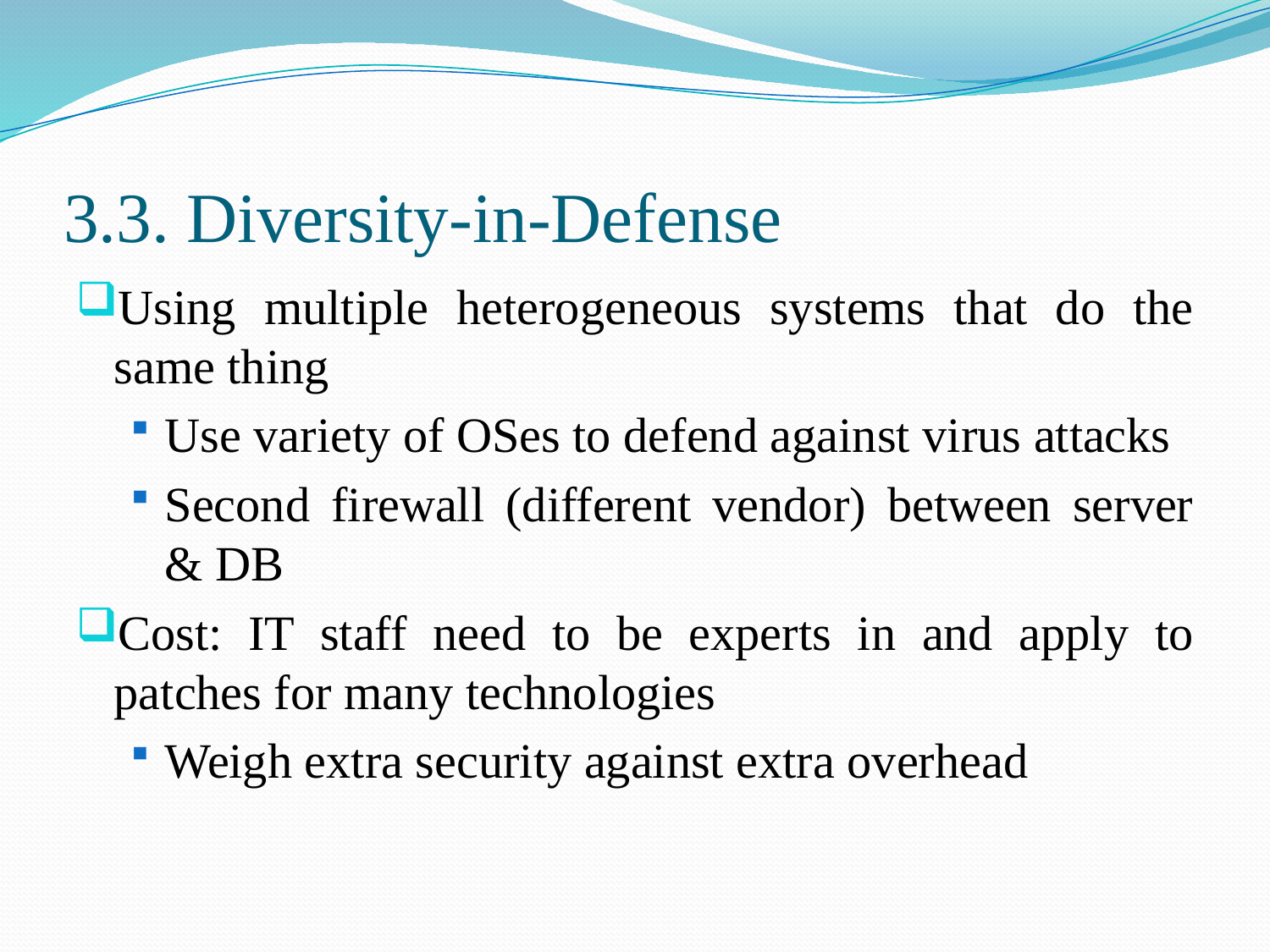

# 3.3. Diversity-in-Defense
Using multiple heterogeneous systems that do the same thing
Use variety of OSes to defend against virus attacks
Second firewall (different vendor) between server & DB
Cost: IT staff need to be experts in and apply to patches for many technologies
Weigh extra security against extra overhead